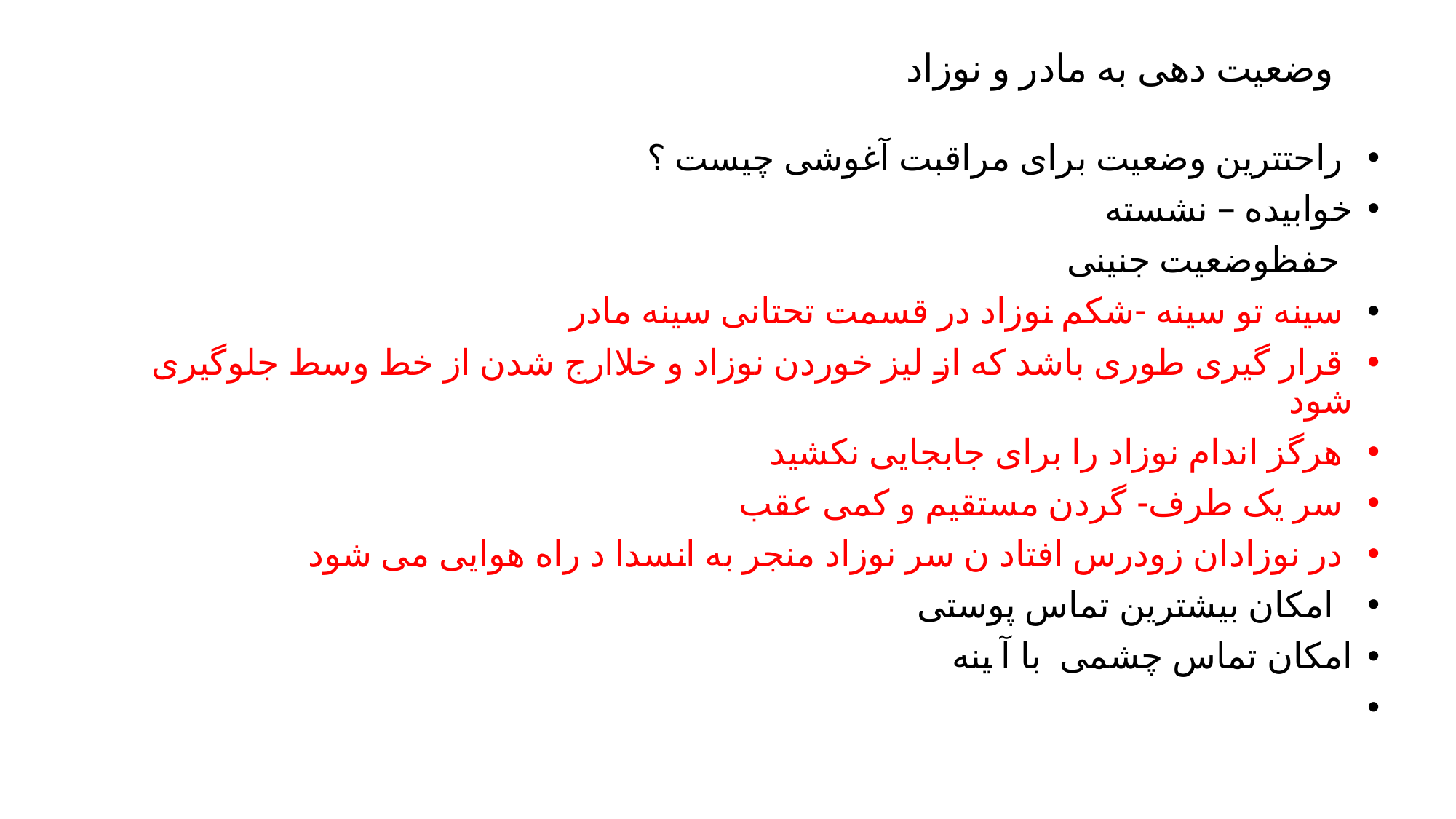

# وضعیت دهی به مادر و نوزاد

 راحتترین وضعیت برای مراقبت آغوشی چیست ؟
خوابیده – نشسته
    حفظوضعیت جنینی
 سینه تو سینه -شکم نوزاد در قسمت تحتانی سینه مادر
 قرار گیری طوری باشد که از لیز خوردن نوزاد و خلاارج شدن از خط وسط جلوگیری شود
 هرگز اندام نوزاد را برای جابجایی نکشید
 سر یک طرف- گردن مستقیم و کمی عقب
 در نوزادان زودرس افتاد ن سر نوزاد منجر به انسدا د راه هوایی می شود
  امکان بیشترین تماس پوستی
امکان تماس چشمی  با آ ینه